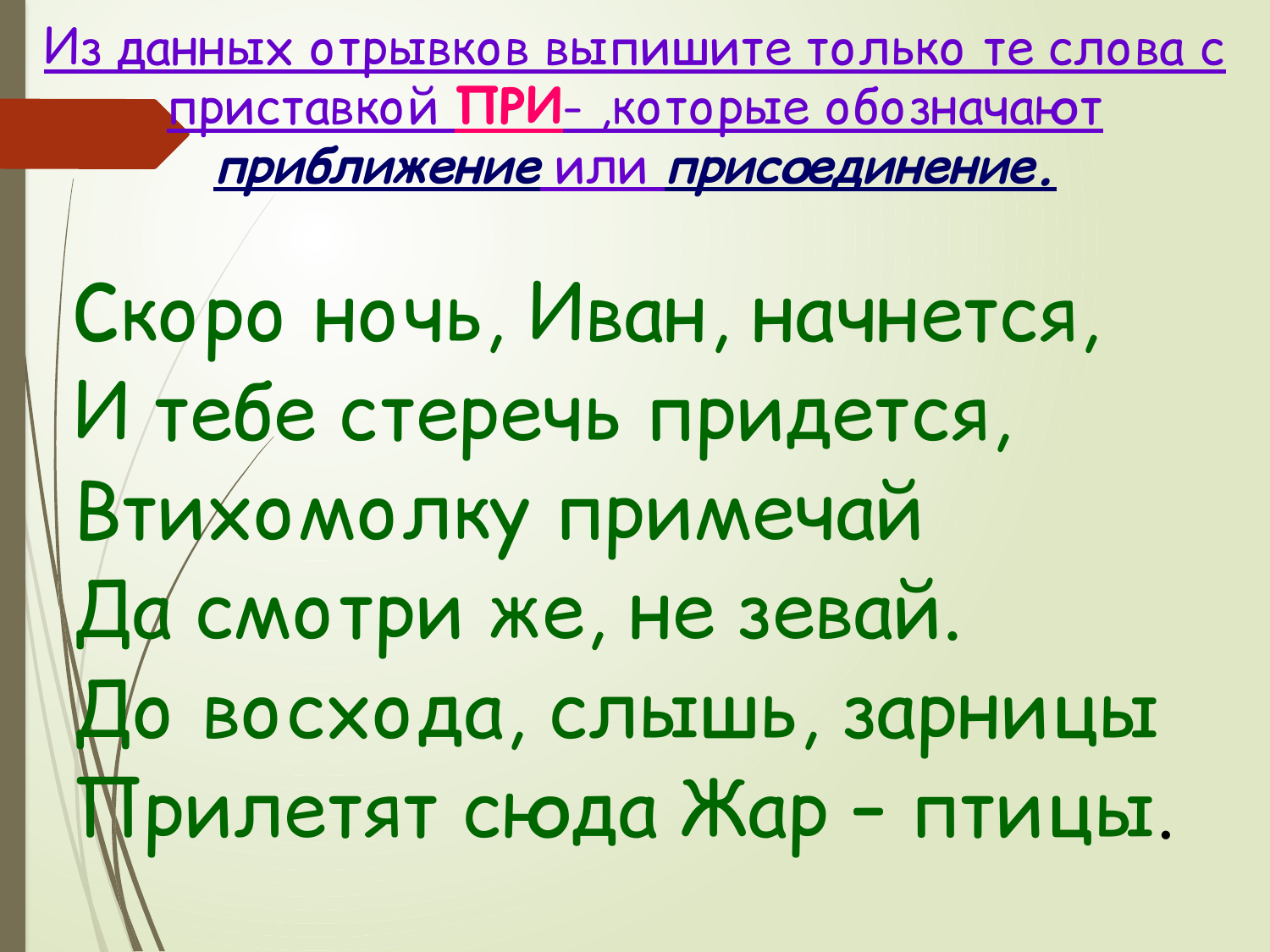

Из данных отрывков выпишите только те слова с приставкой ПРИ- ,которые обозначают приближение или присоединение.
Скоро ночь, Иван, начнется,
И тебе стеречь придется,
Втихомолку примечай
Да смотри же, не зевай.
До восхода, слышь, зарницы
Прилетят сюда Жар – птицы.